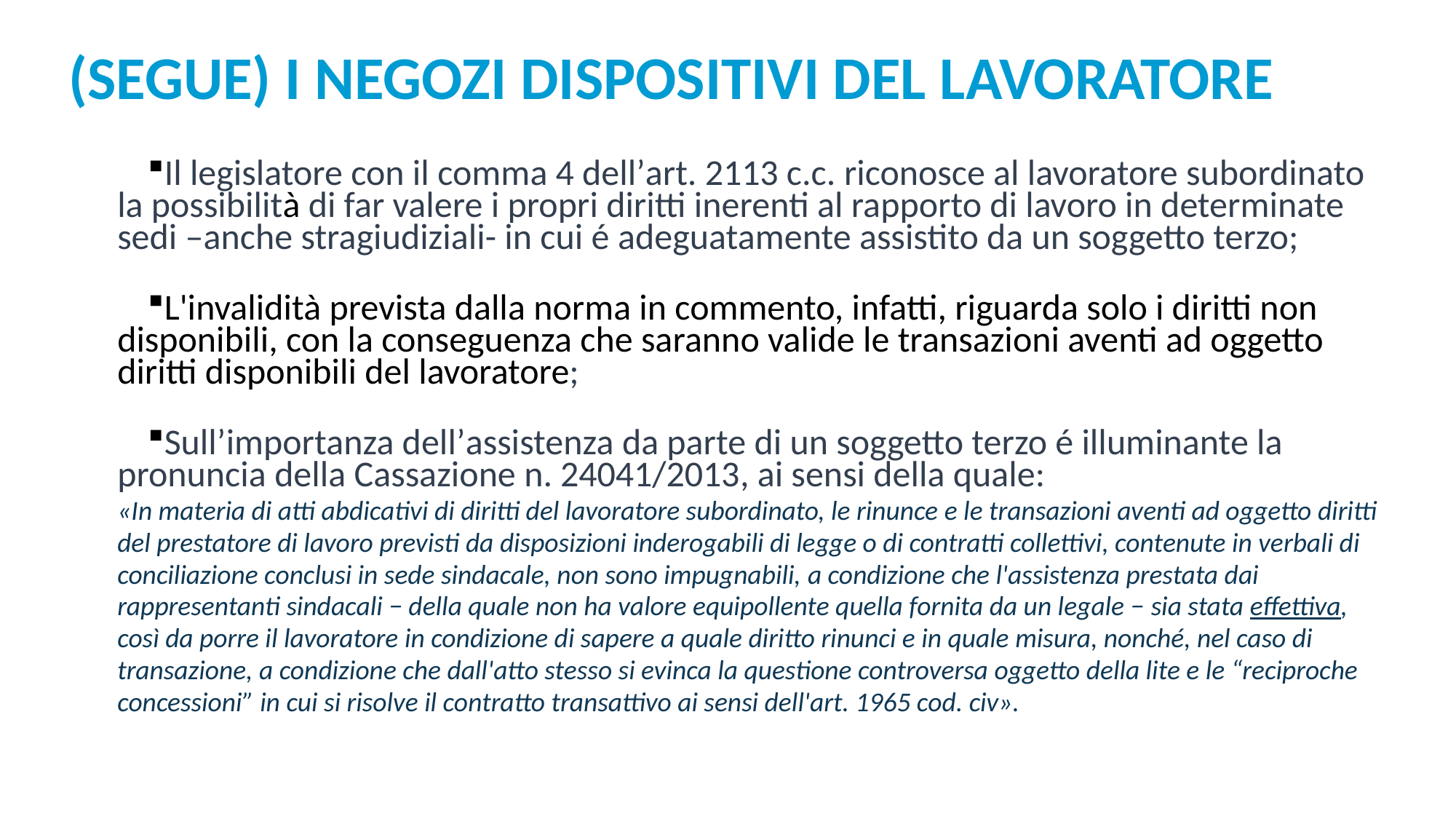

(segue) I negozi dispositivi del lavoratore
Il legislatore con il comma 4 dell’art. 2113 c.c. riconosce al lavoratore subordinato la possibilità di far valere i propri diritti inerenti al rapporto di lavoro in determinate sedi –anche stragiudiziali- in cui é adeguatamente assistito da un soggetto terzo;
L'invalidità prevista dalla norma in commento, infatti, riguarda solo i diritti non disponibili, con la conseguenza che saranno valide le transazioni aventi ad oggetto diritti disponibili del lavoratore;
Sull’importanza dell’assistenza da parte di un soggetto terzo é illuminante la pronuncia della Cassazione n. 24041/2013, ai sensi della quale:
«In materia di atti abdicativi di diritti del lavoratore subordinato, le rinunce e le transazioni aventi ad oggetto diritti del prestatore di lavoro previsti da disposizioni inderogabili di legge o di contratti collettivi, contenute in verbali di conciliazione conclusi in sede sindacale, non sono impugnabili, a condizione che l'assistenza prestata dai rappresentanti sindacali − della quale non ha valore equipollente quella fornita da un legale − sia stata effettiva, così da porre il lavoratore in condizione di sapere a quale diritto rinunci e in quale misura, nonché, nel caso di transazione, a condizione che dall'atto stesso si evinca la questione controversa oggetto della lite e le “reciproche concessioni” in cui si risolve il contratto transattivo ai sensi dell'art. 1965 cod. civ».